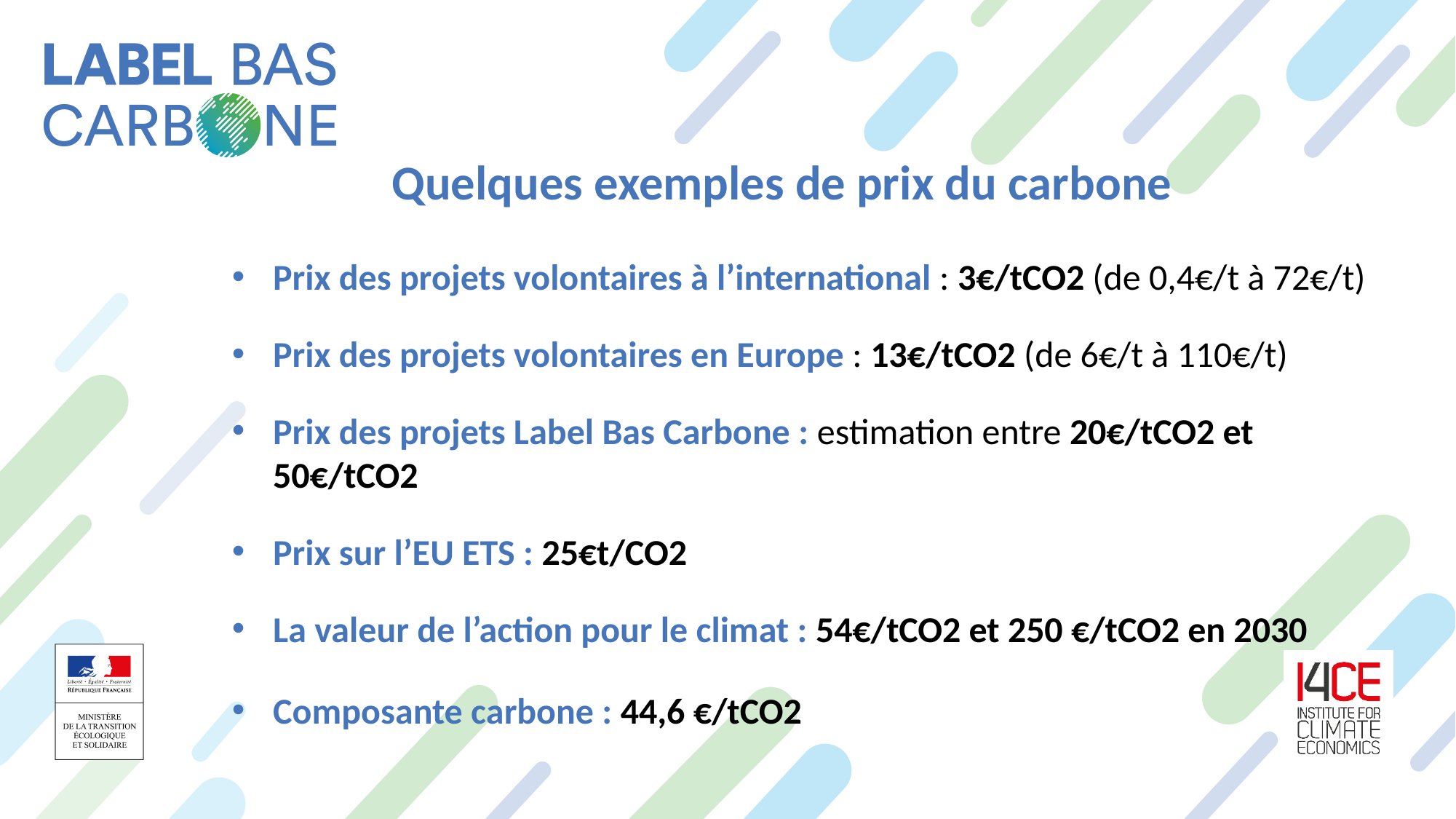

Quelques exemples de prix du carbone

Prix des projets volontaires à l’international : 3€/tCO2 (de 0,4€/t à 72€/t)
Prix des projets volontaires en Europe : 13€/tCO2 (de 6€/t à 110€/t)
Prix des projets Label Bas Carbone : estimation entre 20€/tCO2 et 50€/tCO2
Prix sur l’EU ETS : 25€t/CO2
La valeur de l’action pour le climat : 54€/tCO2 et 250 €/tCO2 en 2030
Composante carbone : 44,6 €/tCO2